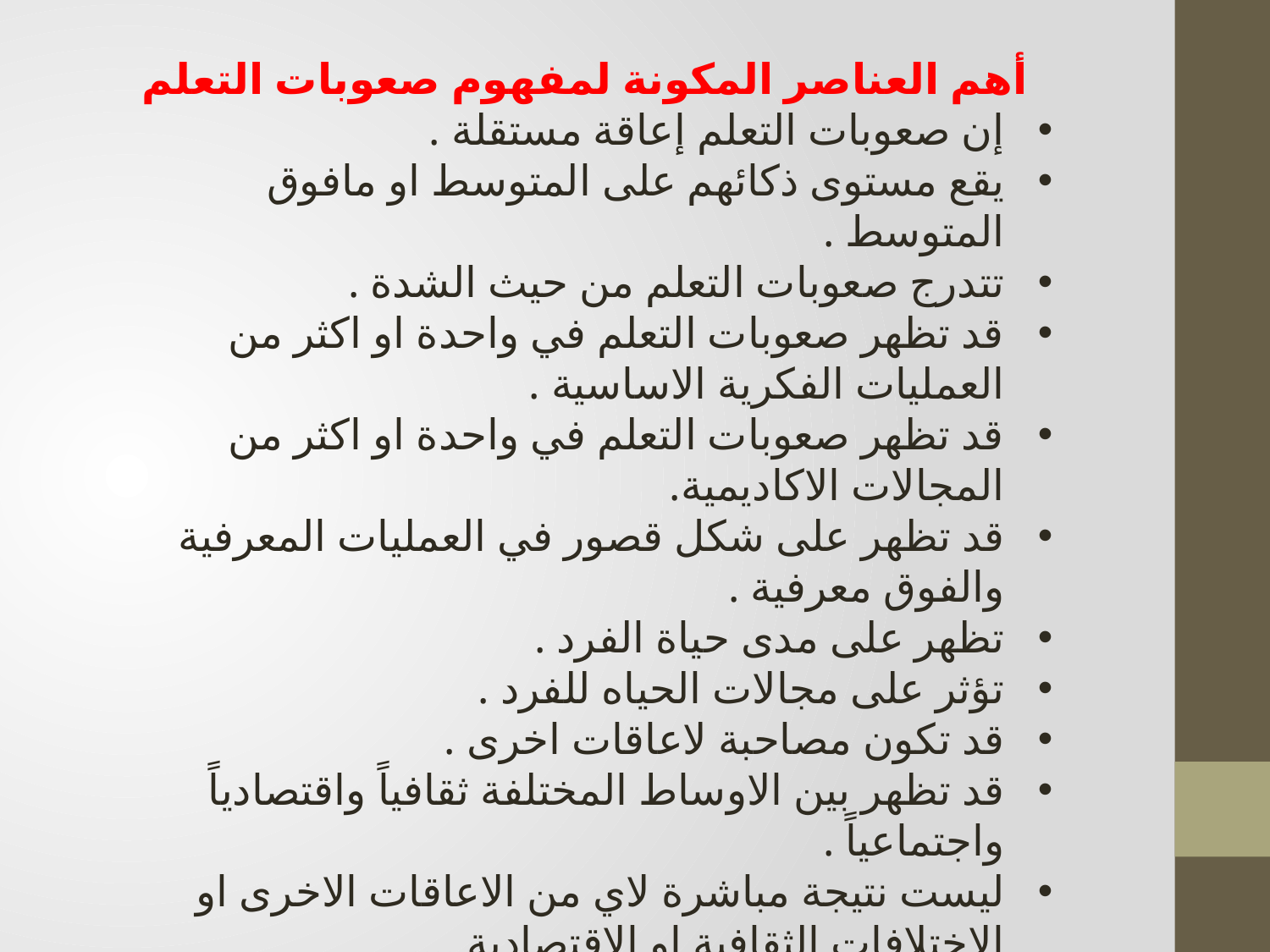

أهم العناصر المكونة لمفهوم صعوبات التعلم
إن صعوبات التعلم إعاقة مستقلة .
يقع مستوى ذكائهم على المتوسط او مافوق المتوسط .
تتدرج صعوبات التعلم من حيث الشدة .
قد تظهر صعوبات التعلم في واحدة او اكثر من العمليات الفكرية الاساسية .
قد تظهر صعوبات التعلم في واحدة او اكثر من المجالات الاكاديمية.
قد تظهر على شكل قصور في العمليات المعرفية والفوق معرفية .
تظهر على مدى حياة الفرد .
تؤثر على مجالات الحياه للفرد .
قد تكون مصاحبة لاعاقات اخرى .
قد تظهر بين الاوساط المختلفة ثقافياً واقتصادياً واجتماعياً .
ليست نتيجة مباشرة لاي من الاعاقات الاخرى او الاختلافات الثقافية او الاقتصادية ....